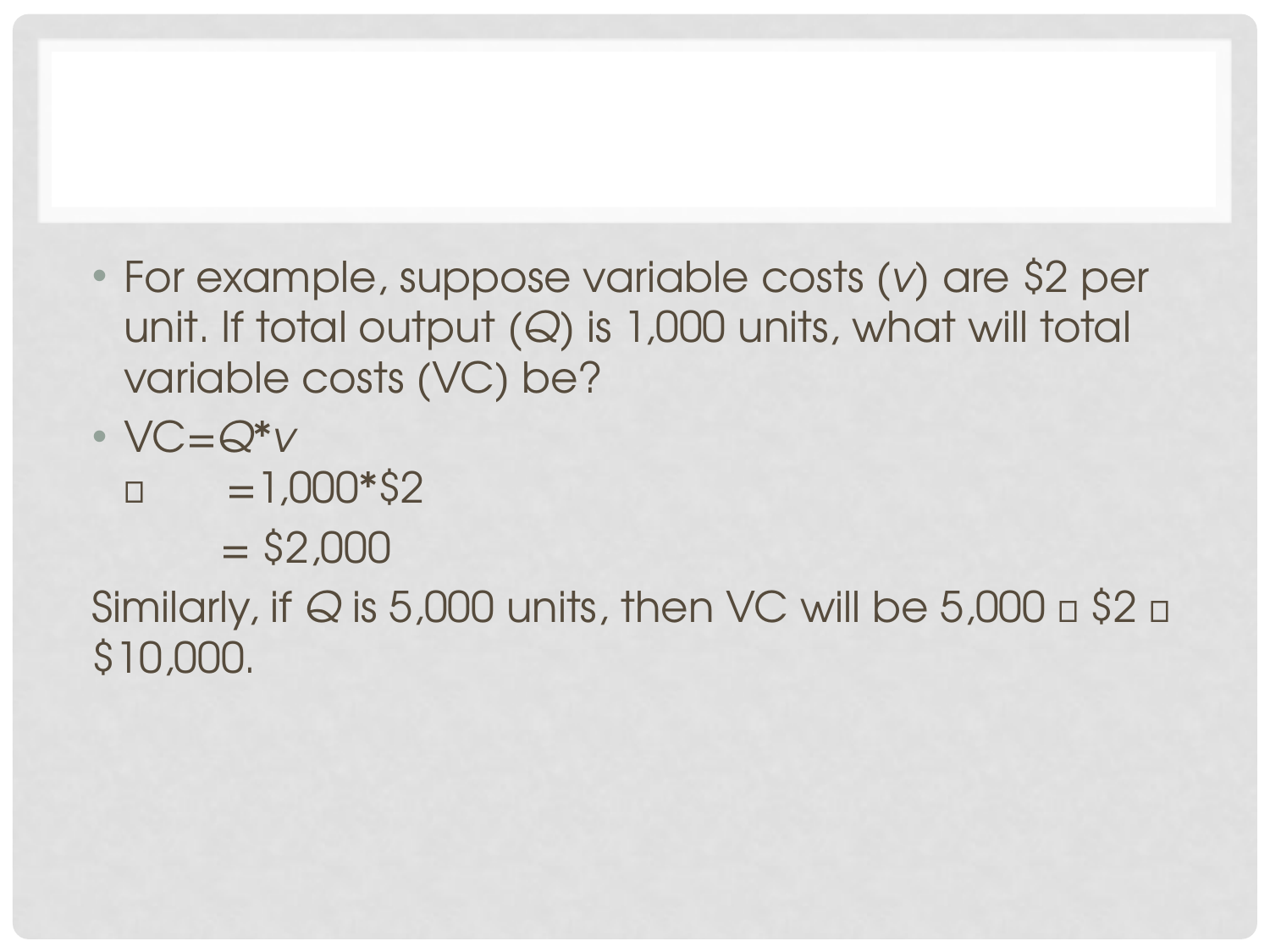

#
For example, suppose variable costs (v) are $2 per unit. If total output (Q) is 1,000 units, what will total variable costs (VC) be?
VC=Q*v
􏰁       =1,000*$2
           = $2,000
Similarly, if Q is 5,000 units, then VC will be 5,000 􏰀 $2 􏰁 $10,000.